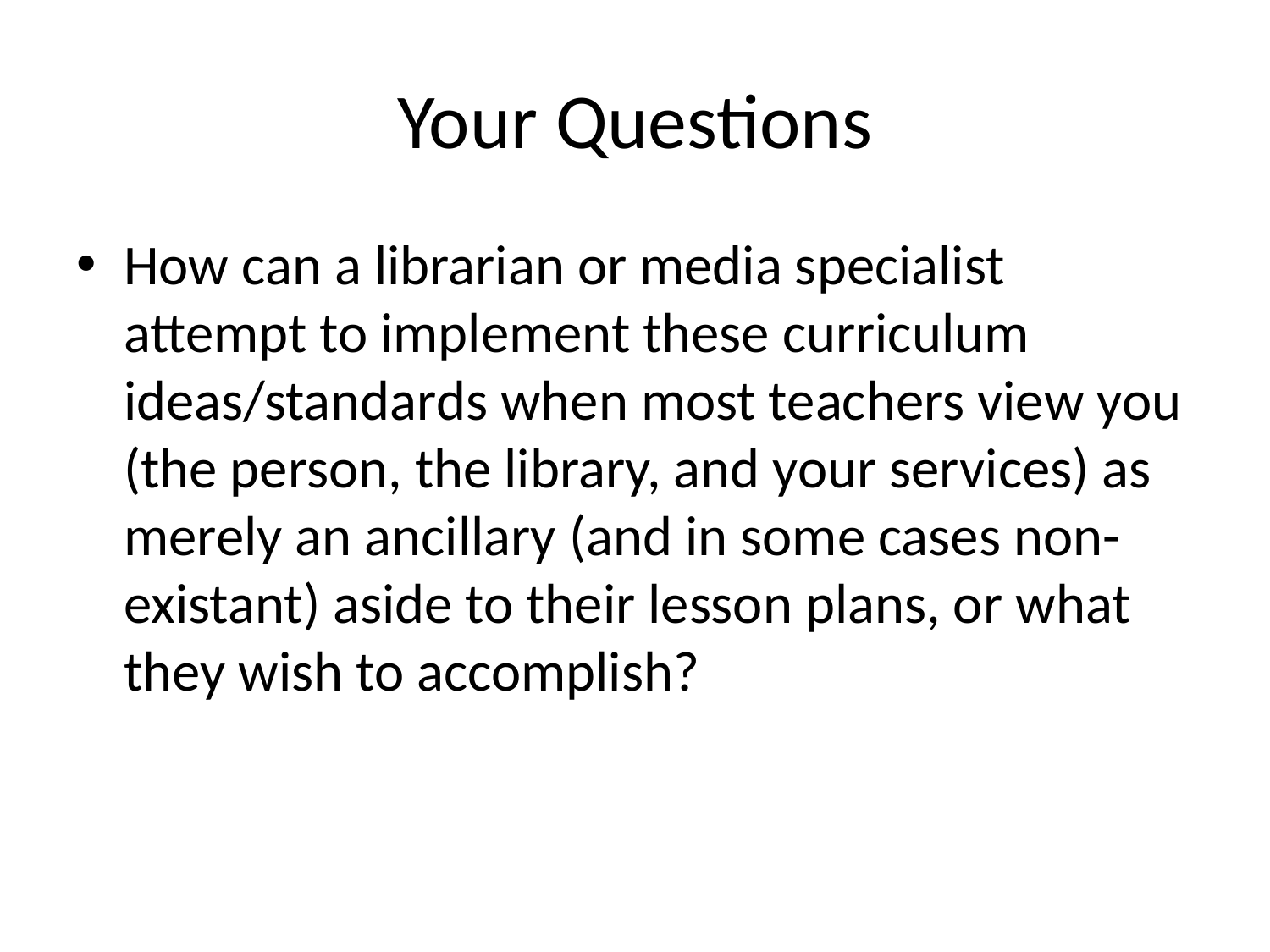

# Your Questions
How can a librarian or media specialist attempt to implement these curriculum ideas/standards when most teachers view you (the person, the library, and your services) as merely an ancillary (and in some cases non-existant) aside to their lesson plans, or what they wish to accomplish?